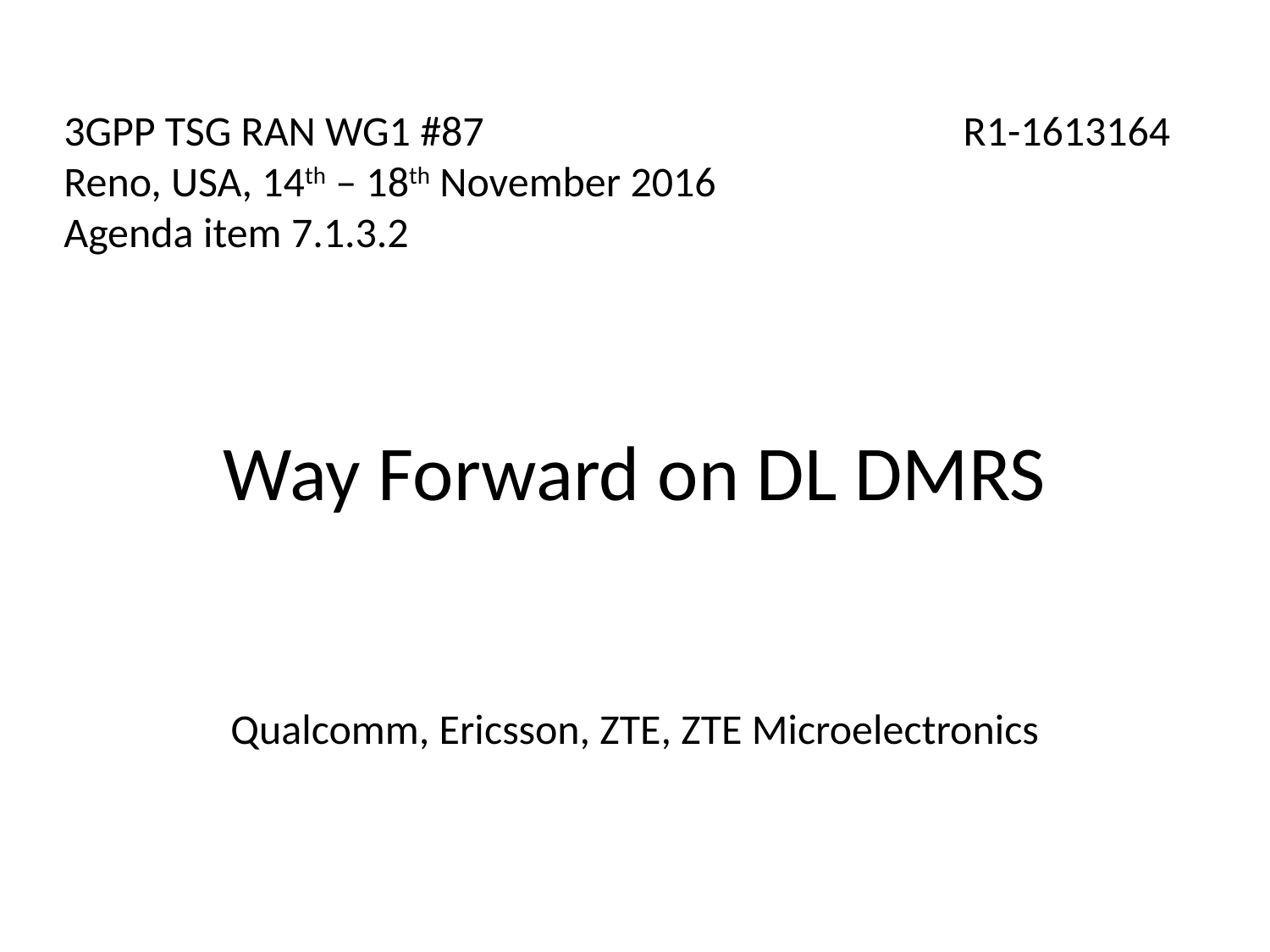

3GPP TSG RAN WG1 #87
Reno, USA, 14th – 18th November 2016
Agenda item 7.1.3.2
R1-1613164
Way Forward on DL DMRS
Qualcomm, Ericsson, ZTE, ZTE Microelectronics